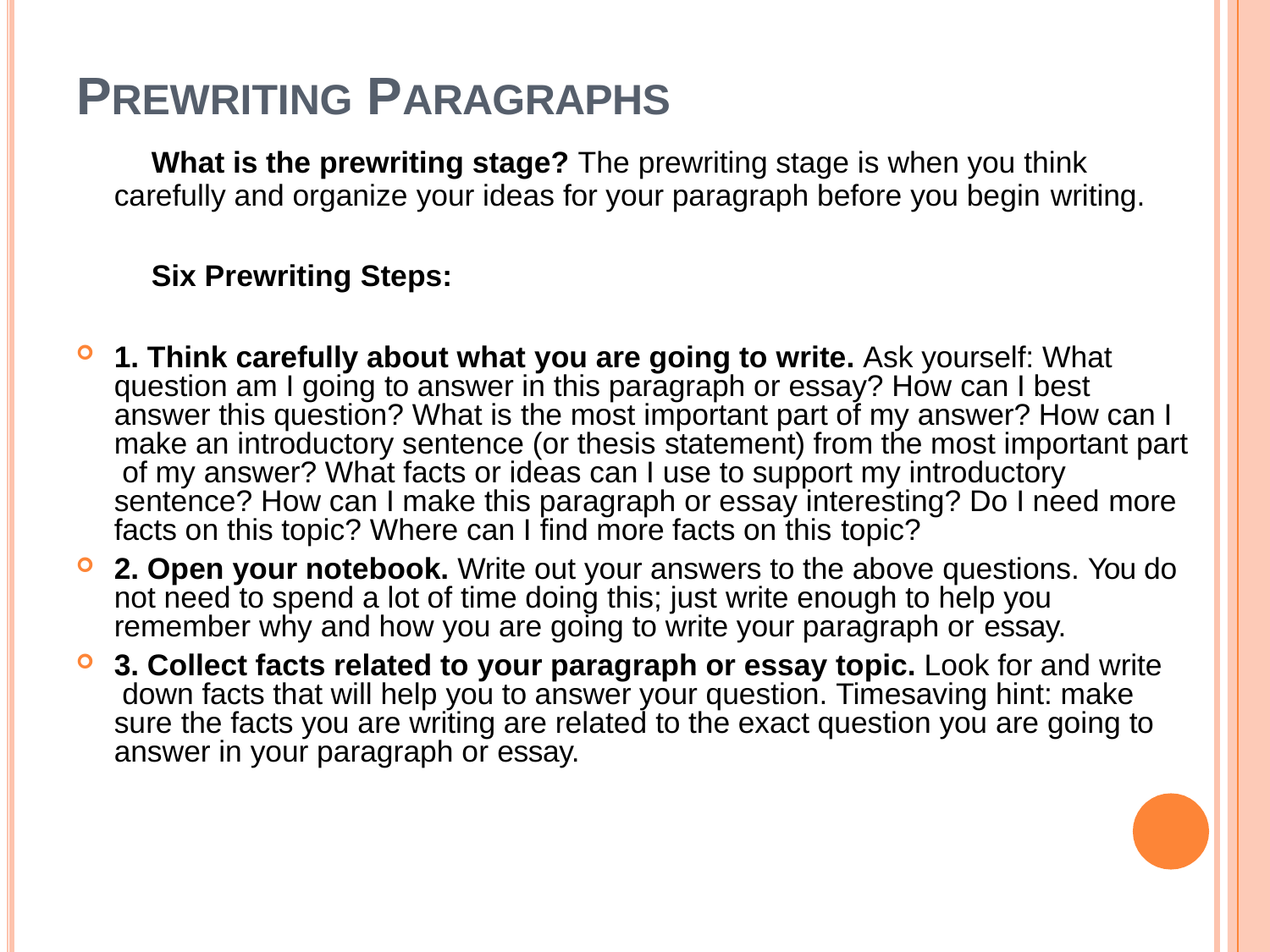

# PREWRITING PARAGRAPHS
What is the prewriting stage? The prewriting stage is when you think
carefully and organize your ideas for your paragraph before you begin writing.

Six Prewriting Steps:

1. Think carefully about what you are going to write. Ask yourself: What  question am I going to answer in this paragraph or essay? How can I best  answer this question? What is the most important part of my answer? How can I  make an introductory sentence (or thesis statement) from the most important part  of my answer? What facts or ideas can I use to support my introductory  sentence? How can I make this paragraph or essay interesting? Do I need more  facts on this topic? Where can I find more facts on this topic?
2. Open your notebook. Write out your answers to the above questions. You do  not need to spend a lot of time doing this; just write enough to help you  remember why and how you are going to write your paragraph or essay.
3. Collect facts related to your paragraph or essay topic. Look for and write  down facts that will help you to answer your question. Timesaving hint: make  sure the facts you are writing are related to the exact question you are going to  answer in your paragraph or essay.